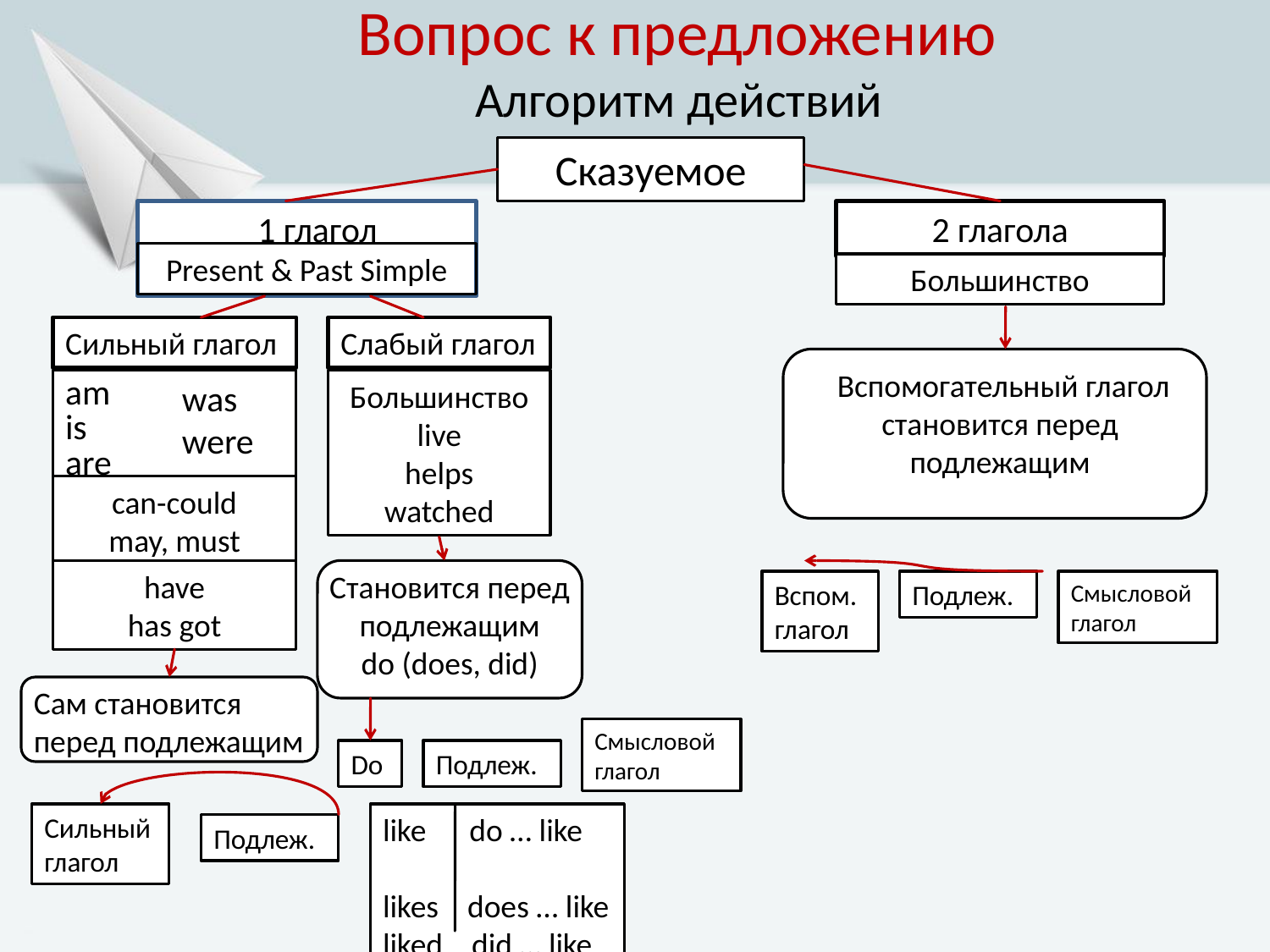

Вопрос к предложению
 Алгоритм действий
Сказуемое

1 глагол
2 глагола
Present & Past Simple
Большинство
Сильный глагол
Слабый глагол

 Вспомогательный глагол становится перед подлежащим
am
is
are
was
were
Большинство
live
helps
watched
can-could
may, must
have
has got
Становится перед подлежащим
do (does, did)

Вспом.
глагол
Подлеж.
Смысловой глагол

Сам становится перед подлежащим
Смысловой глагол
Do
Подлеж.
Сильный глагол
like      do … like
likes    does … like
liked    did … like
Подлеж.